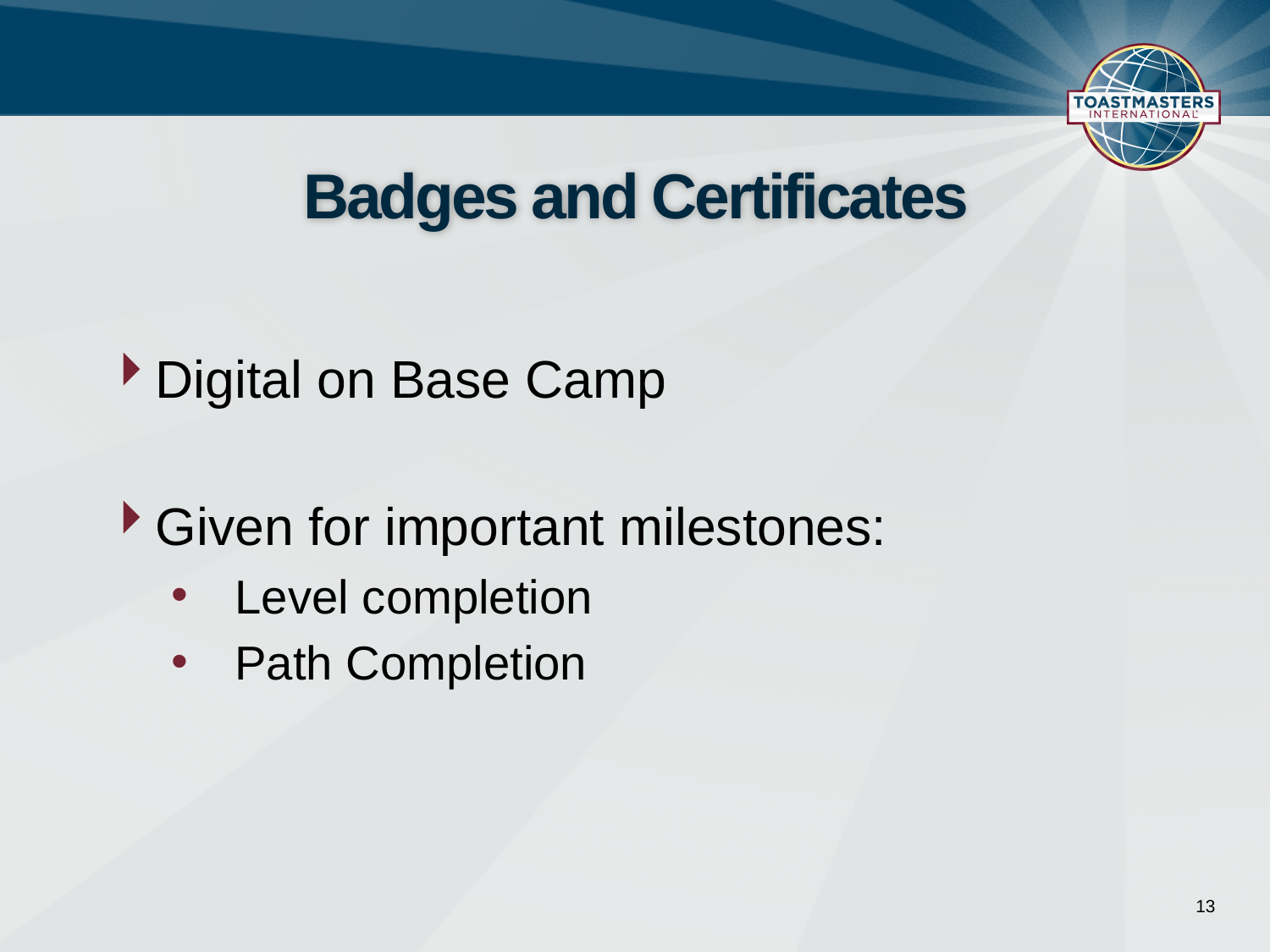

# Badges and Certificates

Digital on Base Camp

Given for important milestones:
Level completion
Path Completion
13